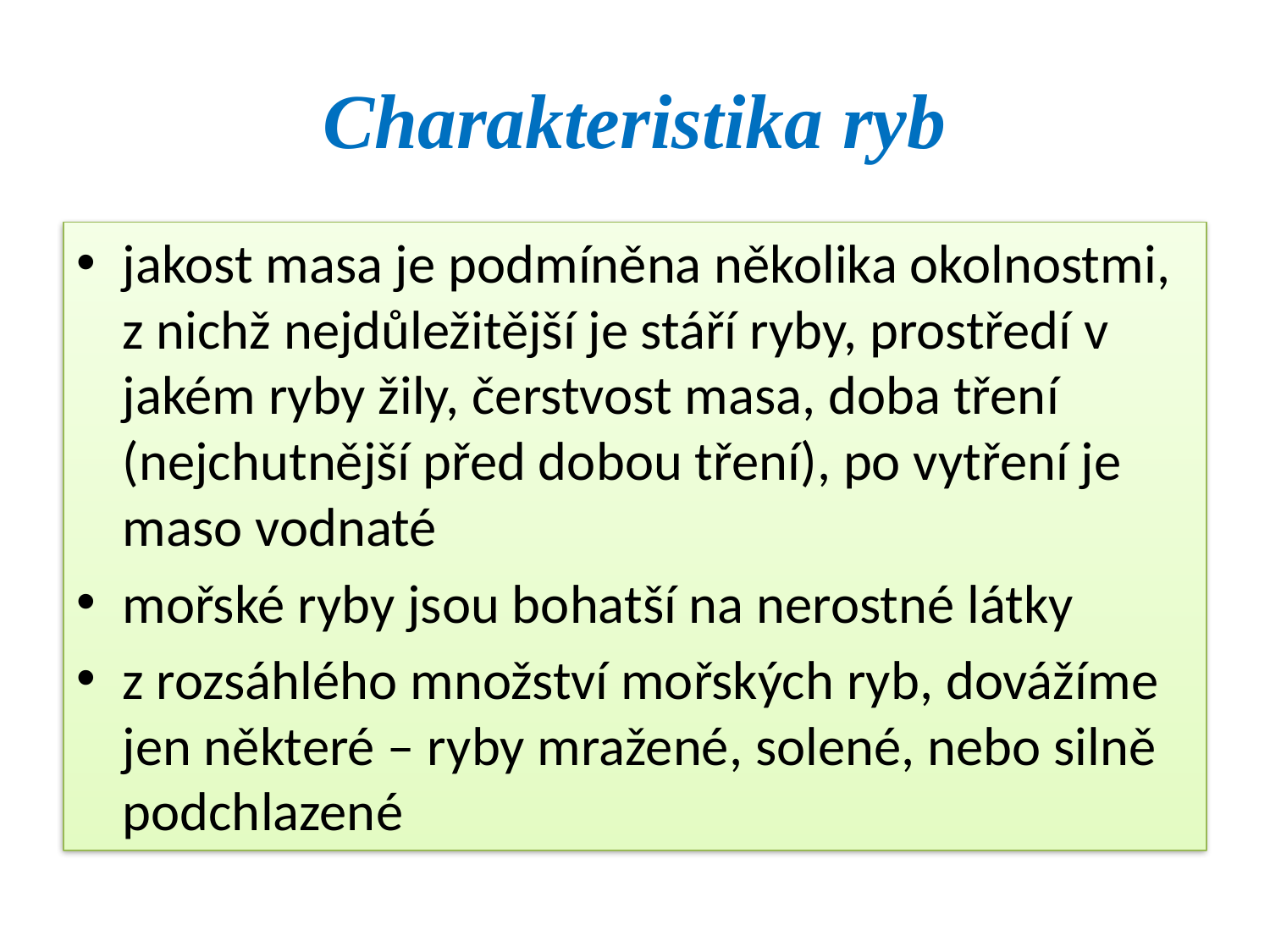

# Charakteristika ryb
jakost masa je podmíněna několika okolnostmi, z nichž nejdůležitější je stáří ryby, prostředí v jakém ryby žily, čerstvost masa, doba tření (nejchutnější před dobou tření), po vytření je maso vodnaté
mořské ryby jsou bohatší na nerostné látky
z rozsáhlého množství mořských ryb, dovážíme jen některé – ryby mražené, solené, nebo silně podchlazené